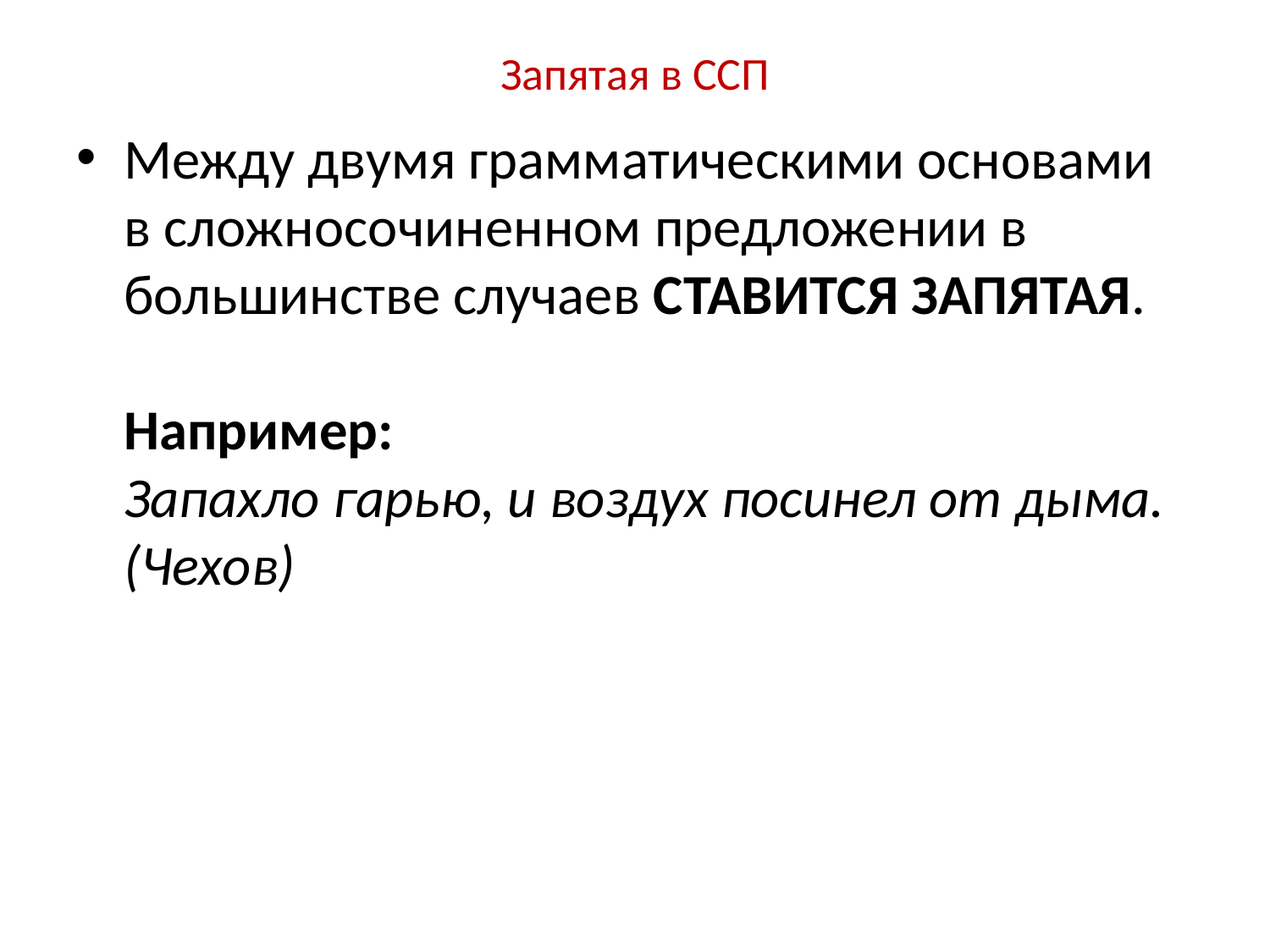

# Запятая в ССП
Между двумя грамматическими основами в сложносочиненном предложении в большинстве случаев СТАВИТСЯ ЗАПЯТАЯ. 
Например:
Запахло гарью, и воздух посинел от дыма. (Чехов)